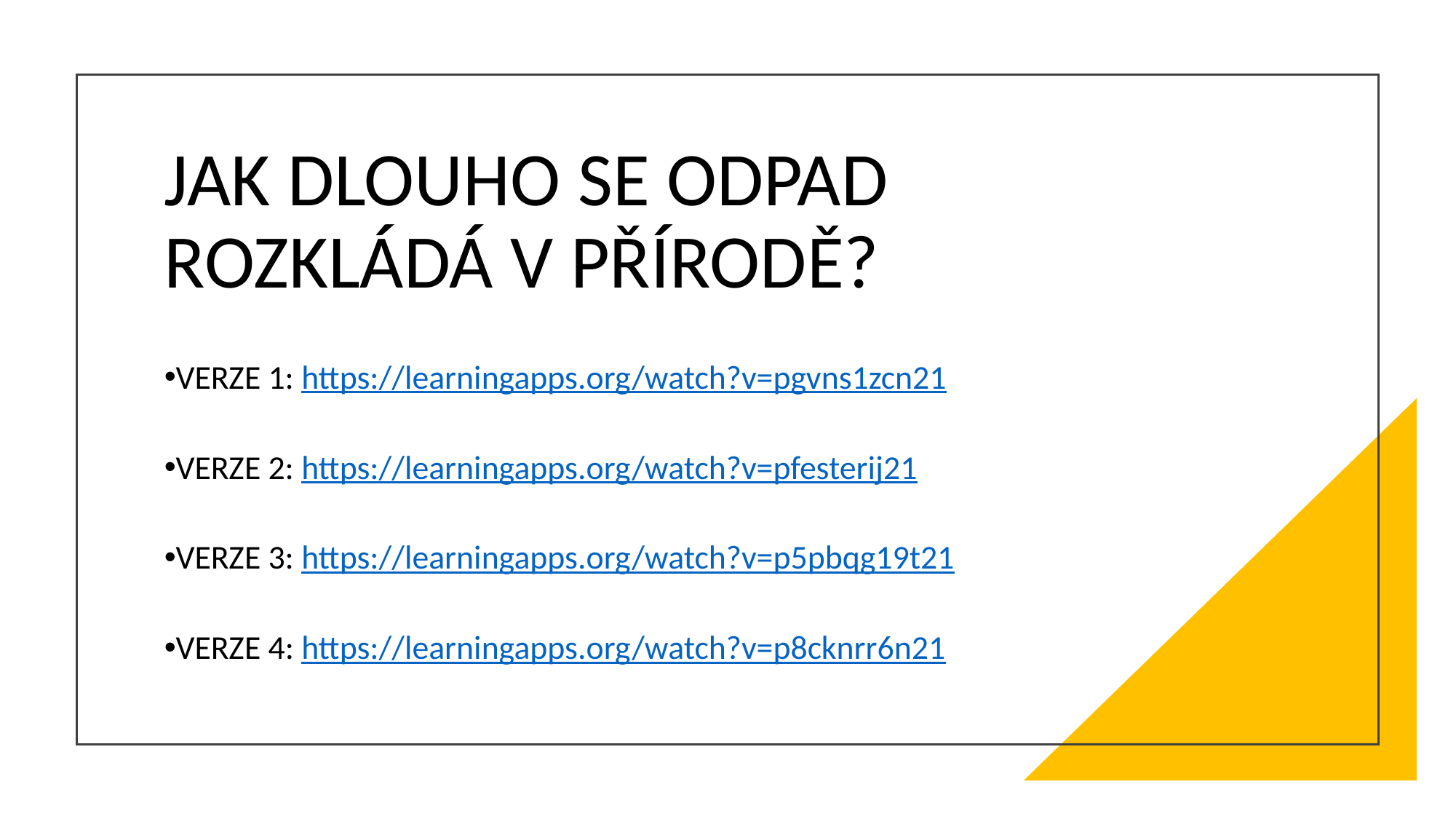

JAK DLOUHO SE ODPAD ROZKLÁDÁ V PŘÍRODĚ?
VERZE 1: https://learningapps.org/watch?v=pgvns1zcn21

VERZE 2: https://learningapps.org/watch?v=pfesterij21

VERZE 3: https://learningapps.org/watch?v=p5pbqg19t21

VERZE 4: https://learningapps.org/watch?v=p8cknrr6n21